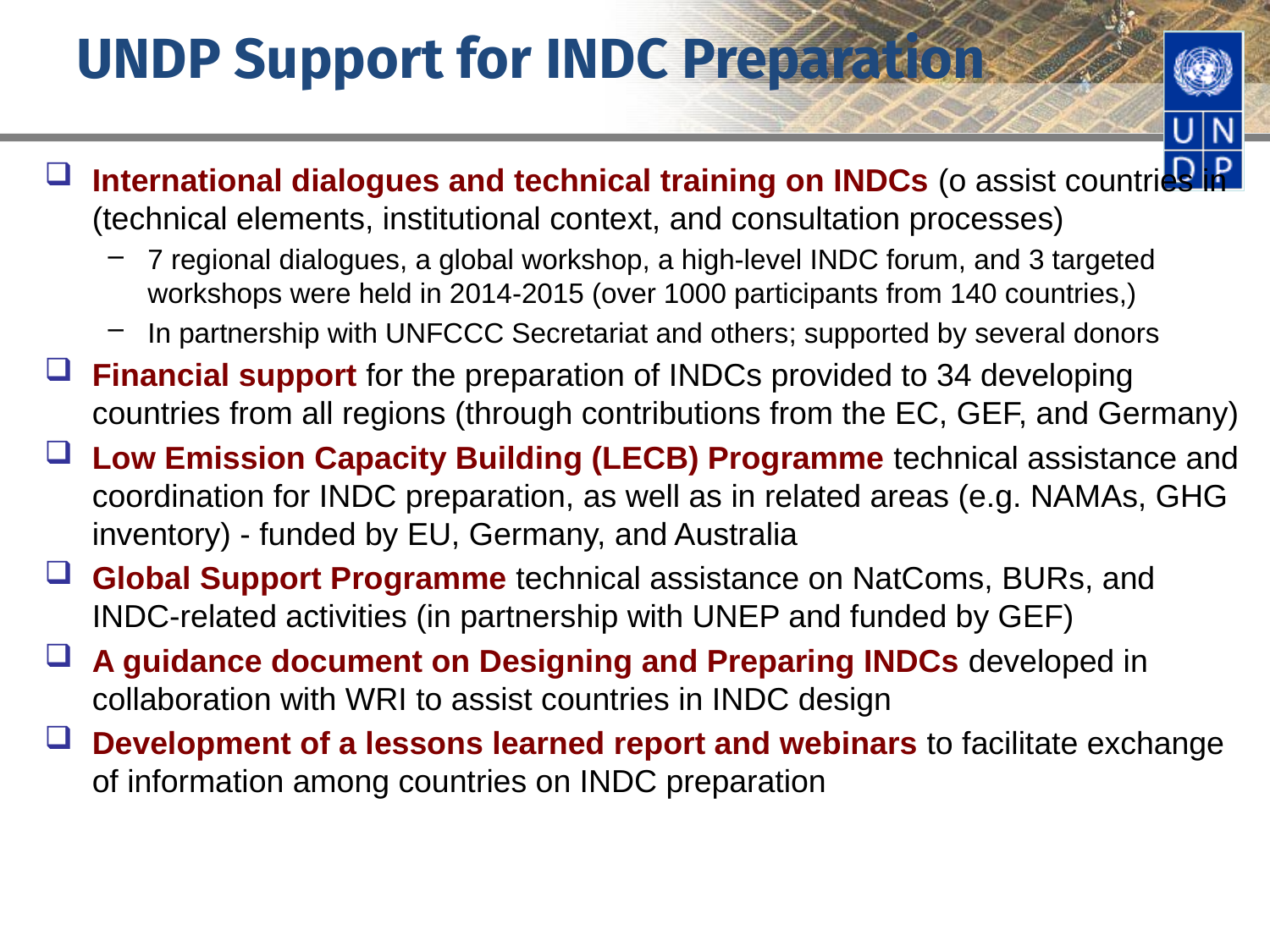

# UNDP Support for INDC Preparation
International dialogues and technical training on INDCs (o assist countries in (technical elements, institutional context, and consultation processes)
7 regional dialogues, a global workshop, a high-level INDC forum, and 3 targeted workshops were held in 2014-2015 (over 1000 participants from 140 countries,)
In partnership with UNFCCC Secretariat and others; supported by several donors
Financial support for the preparation of INDCs provided to 34 developing countries from all regions (through contributions from the EC, GEF, and Germany)
Low Emission Capacity Building (LECB) Programme technical assistance and coordination for INDC preparation, as well as in related areas (e.g. NAMAs, GHG inventory) - funded by EU, Germany, and Australia
Global Support Programme technical assistance on NatComs, BURs, and INDC-related activities (in partnership with UNEP and funded by GEF)
A guidance document on Designing and Preparing INDCs developed in collaboration with WRI to assist countries in INDC design
Development of a lessons learned report and webinars to facilitate exchange of information among countries on INDC preparation